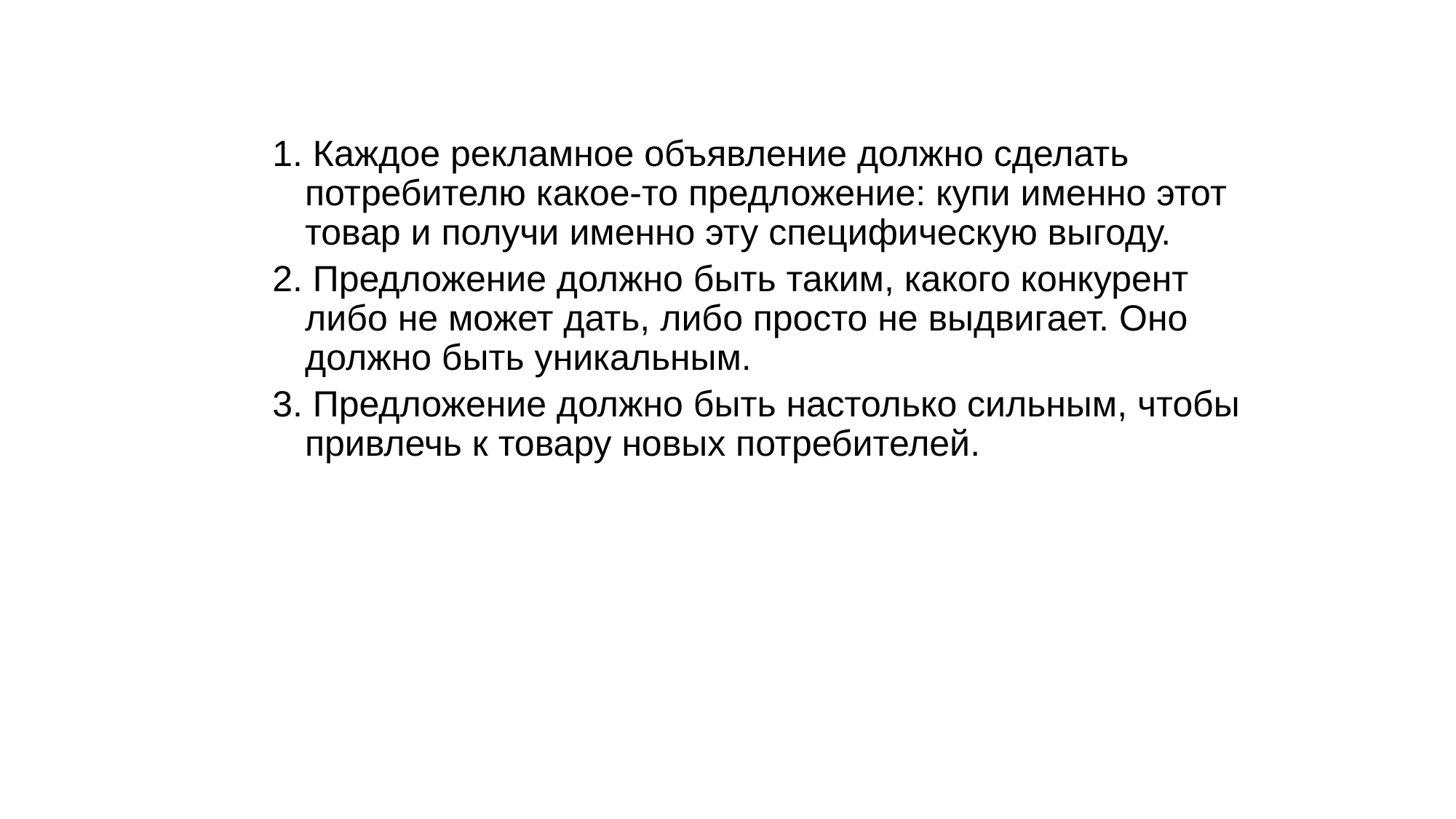

1. Каждое рекламное объявление должно сделать потребителю какое-то предложение: купи именно этот товар и получи именно эту специфическую выгоду.
2. Предложение должно быть таким, какого конкурент либо не может дать, либо просто не выдвигает. Оно должно быть уникальным.
3. Предложение должно быть настолько сильным, чтобы привлечь к товару новых потребителей.